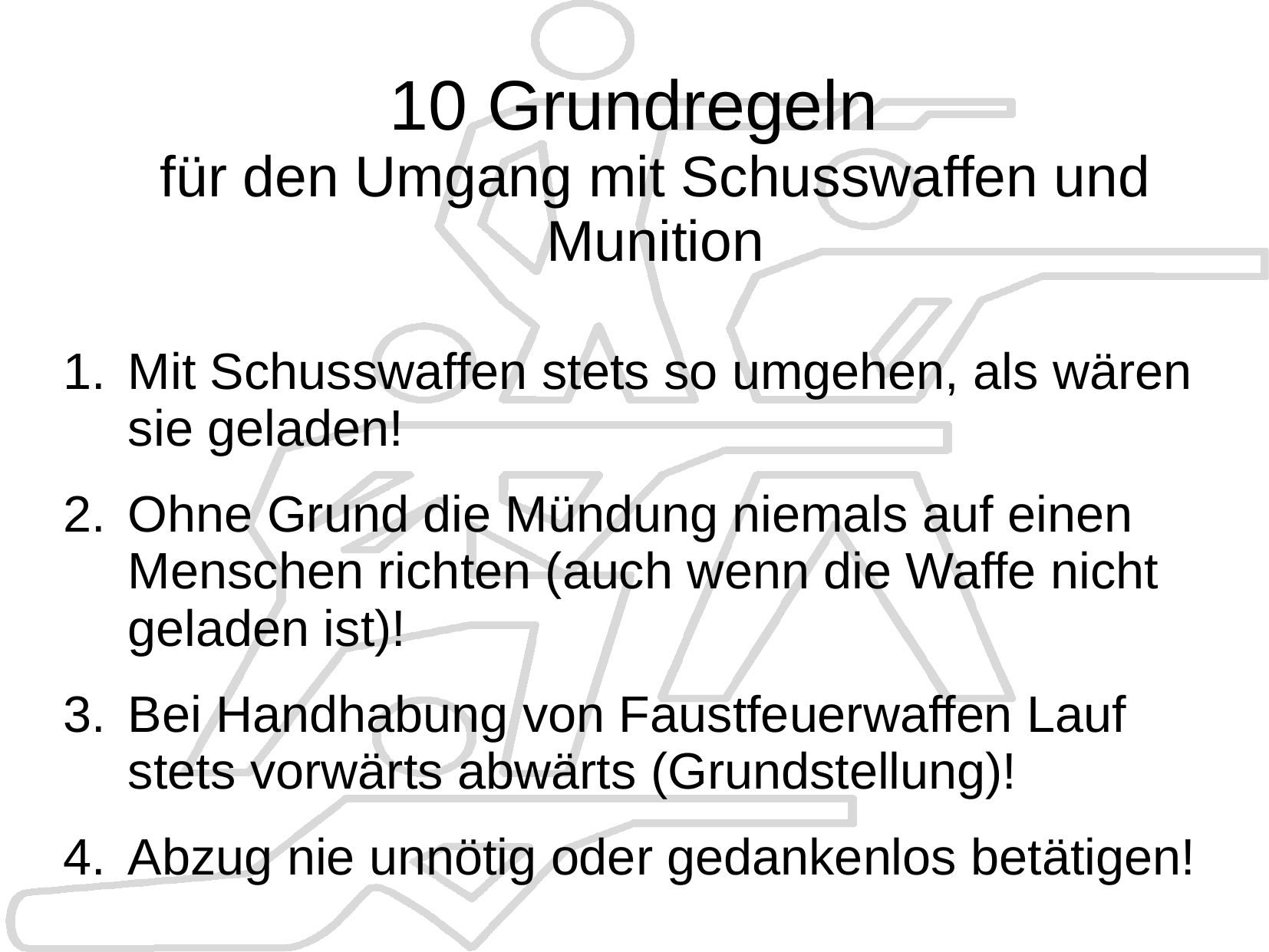

# 10 Grundregeln für den Umgang mit Schusswaffen und Munition
Mit Schusswaffen stets so umgehen, als wären sie geladen!
Ohne Grund die Mündung niemals auf einen Menschen richten (auch wenn die Waffe nicht geladen ist)!
Bei Handhabung von Faustfeuerwaffen Lauf stets vorwärts abwärts (Grundstellung)!
Abzug nie unnötig oder gedankenlos betätigen!